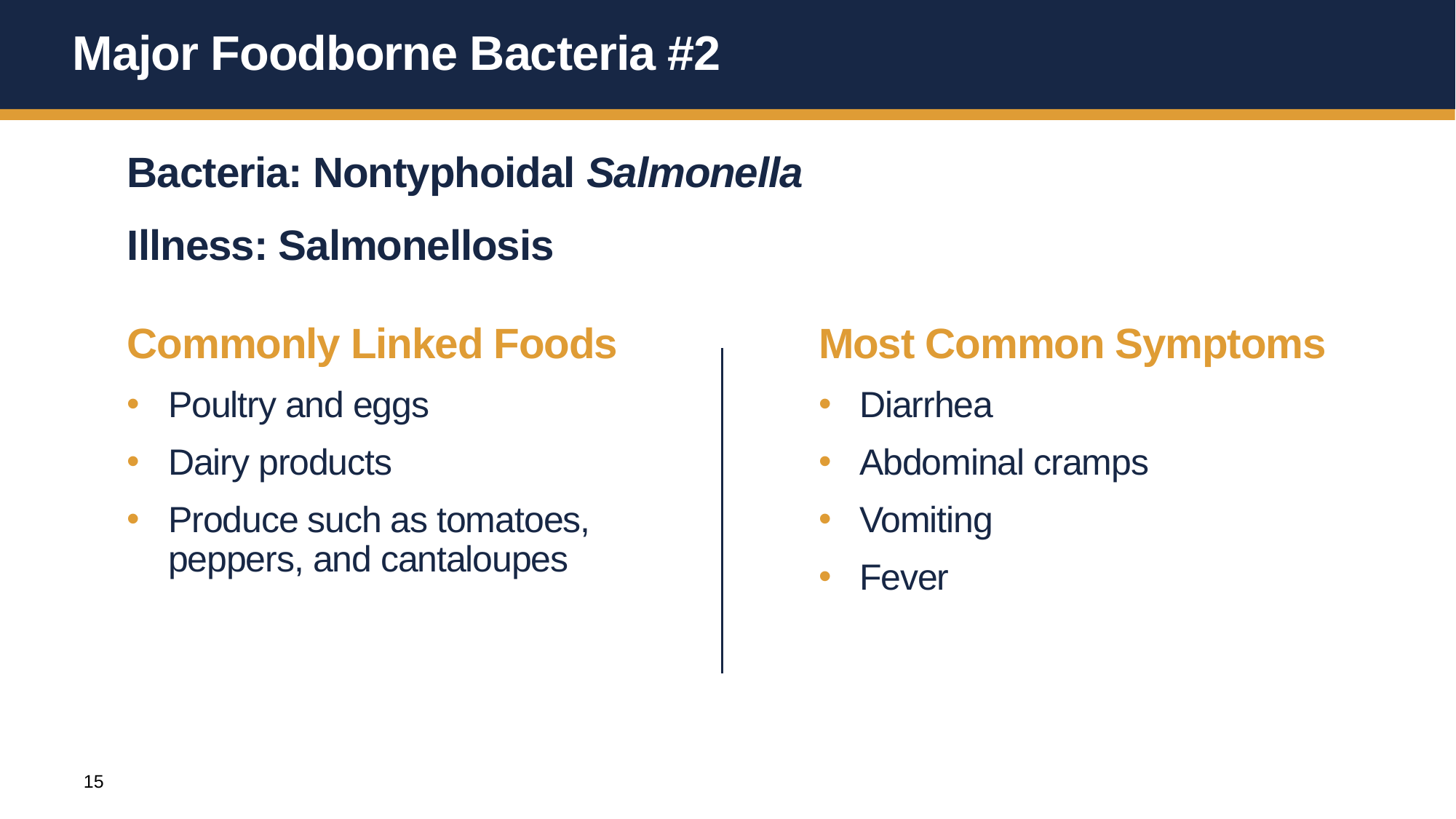

# Major Foodborne Bacteria #2
Bacteria: Nontyphoidal Salmonella
Illness: Salmonellosis
Commonly Linked Foods
Poultry and eggs
Dairy products
Produce such as tomatoes, peppers, and cantaloupes
Most Common Symptoms
Diarrhea
Abdominal cramps
Vomiting
Fever

15